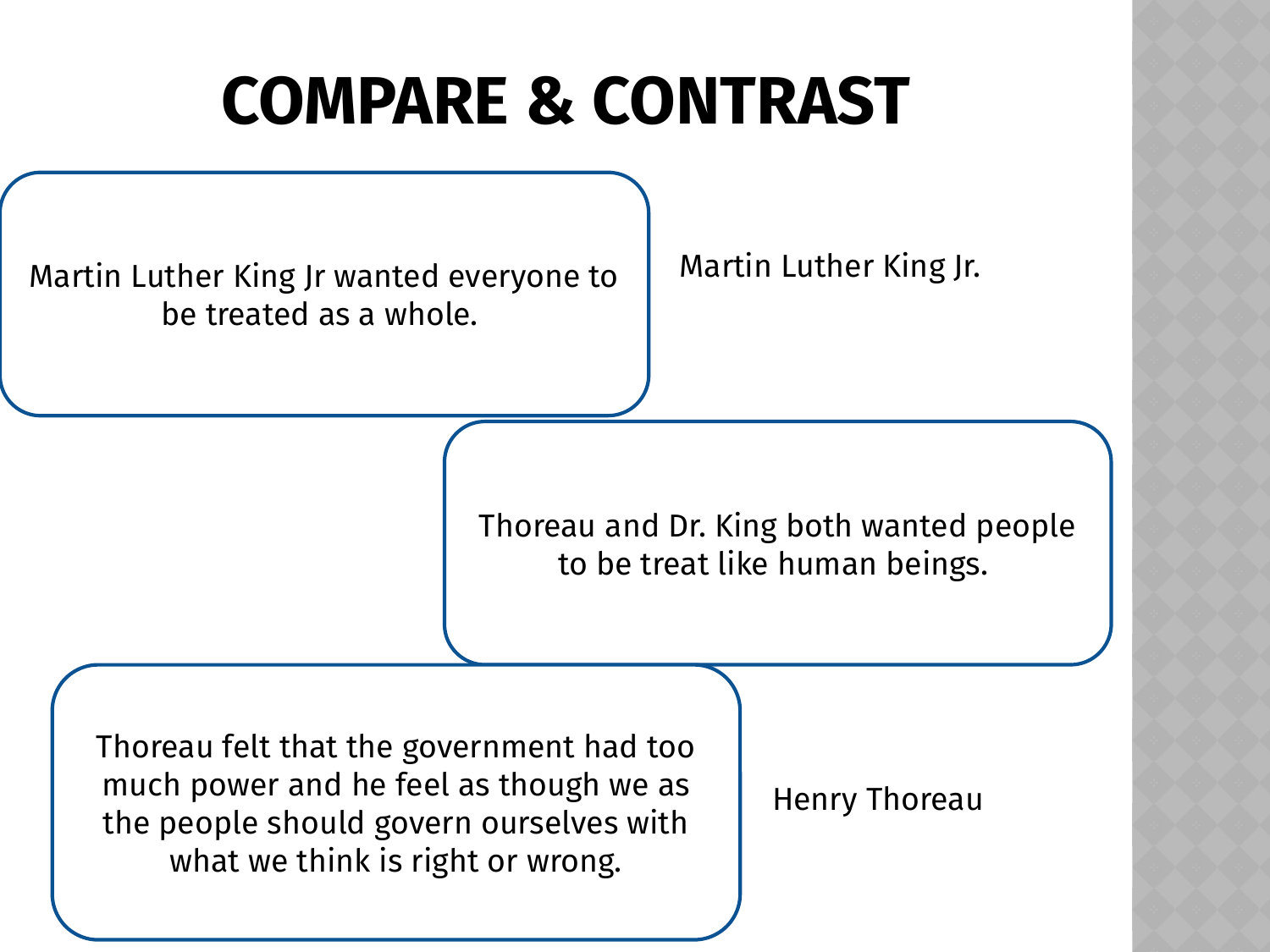

# Compare & Contrast
Martin Luther King Jr wanted everyone to be treated as a whole.
Martin Luther King Jr.
Thoreau and Dr. King both wanted people to be treat like human beings.

Thoreau felt that the government had too much power and he feel as though we as the people should govern ourselves with what we think is right or wrong.
 Henry Thoreau